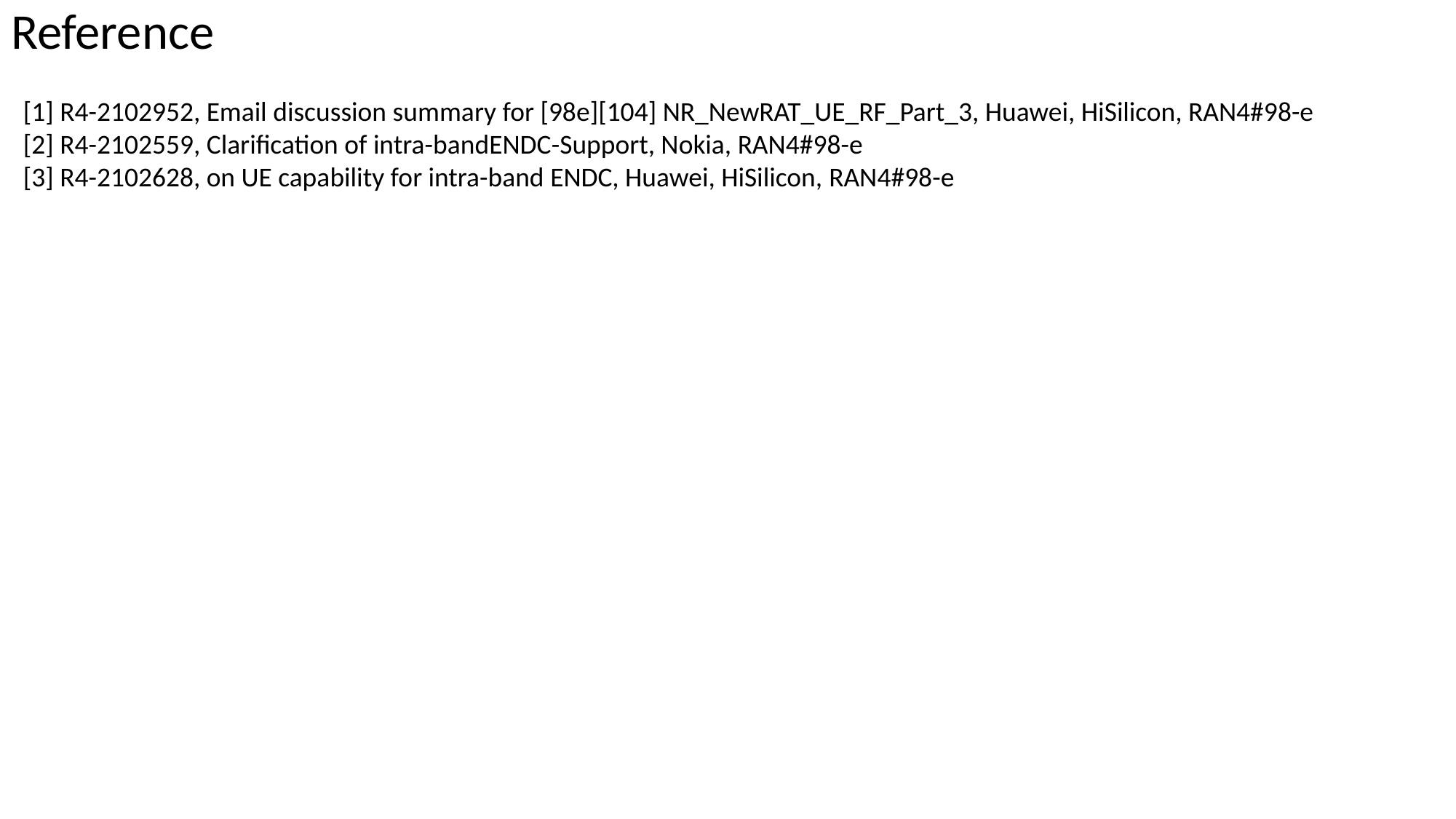

# Reference
[1] R4-2102952, Email discussion summary for [98e][104] NR_NewRAT_UE_RF_Part_3, Huawei, HiSilicon, RAN4#98-e
[2] R4-2102559, Clarification of intra-bandENDC-Support, Nokia, RAN4#98-e
[3] R4-2102628, on UE capability for intra-band ENDC, Huawei, HiSilicon, RAN4#98-e